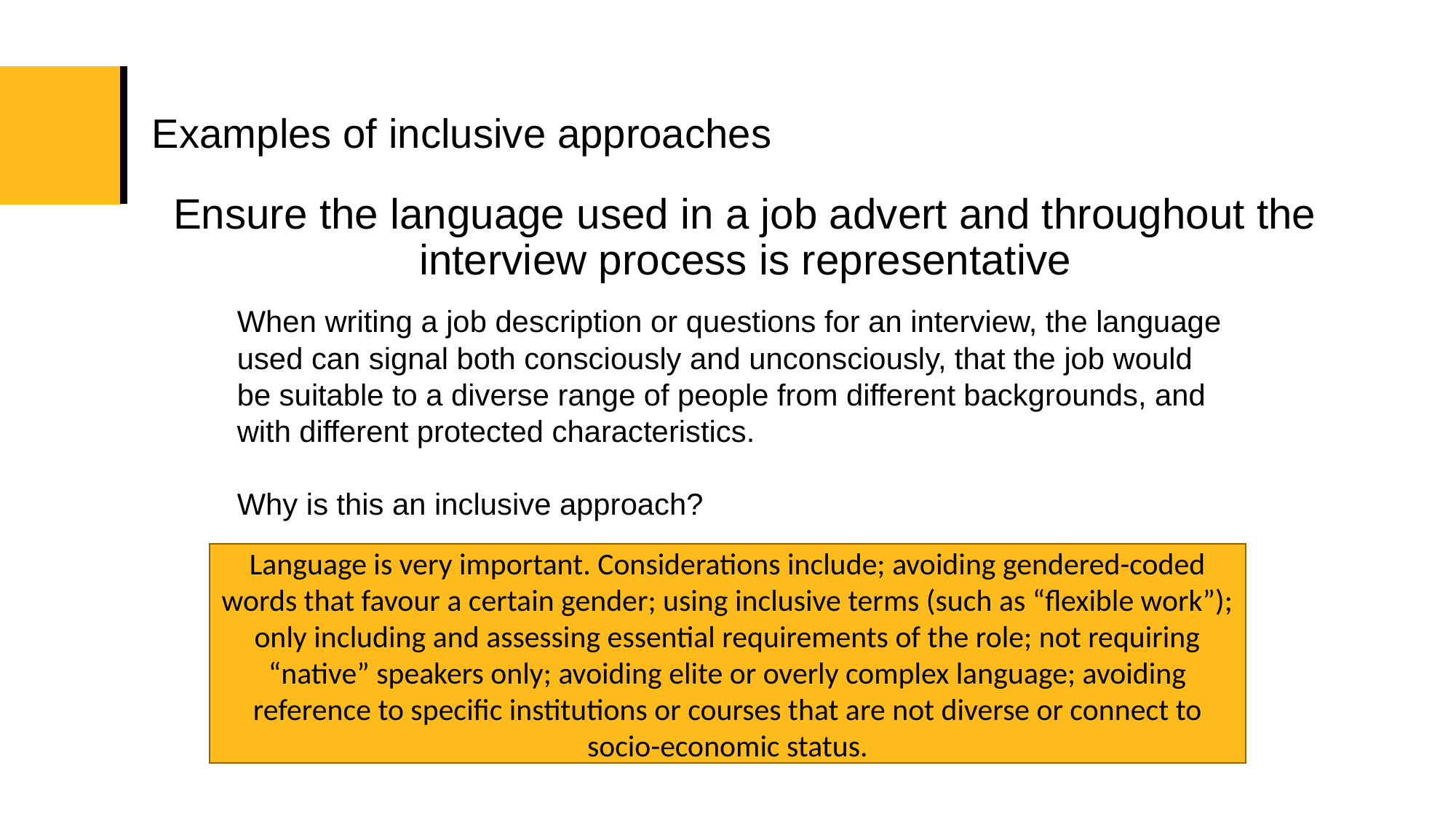

# Examples of inclusive approaches
Ensure the language used in a job advert and throughout the interview process is representative
When writing a job description or questions for an interview, the language used can signal both consciously and unconsciously, that the job would be suitable to a diverse range of people from different backgrounds, and with different protected characteristics.
Why is this an inclusive approach?

Language is very important. Considerations include; avoiding gendered-coded words that favour a certain gender; using inclusive terms (such as “flexible work”); only including and assessing essential requirements of the role; not requiring “native” speakers only; avoiding elite or overly complex language; avoiding reference to specific institutions or courses that are not diverse or connect to socio-economic status.